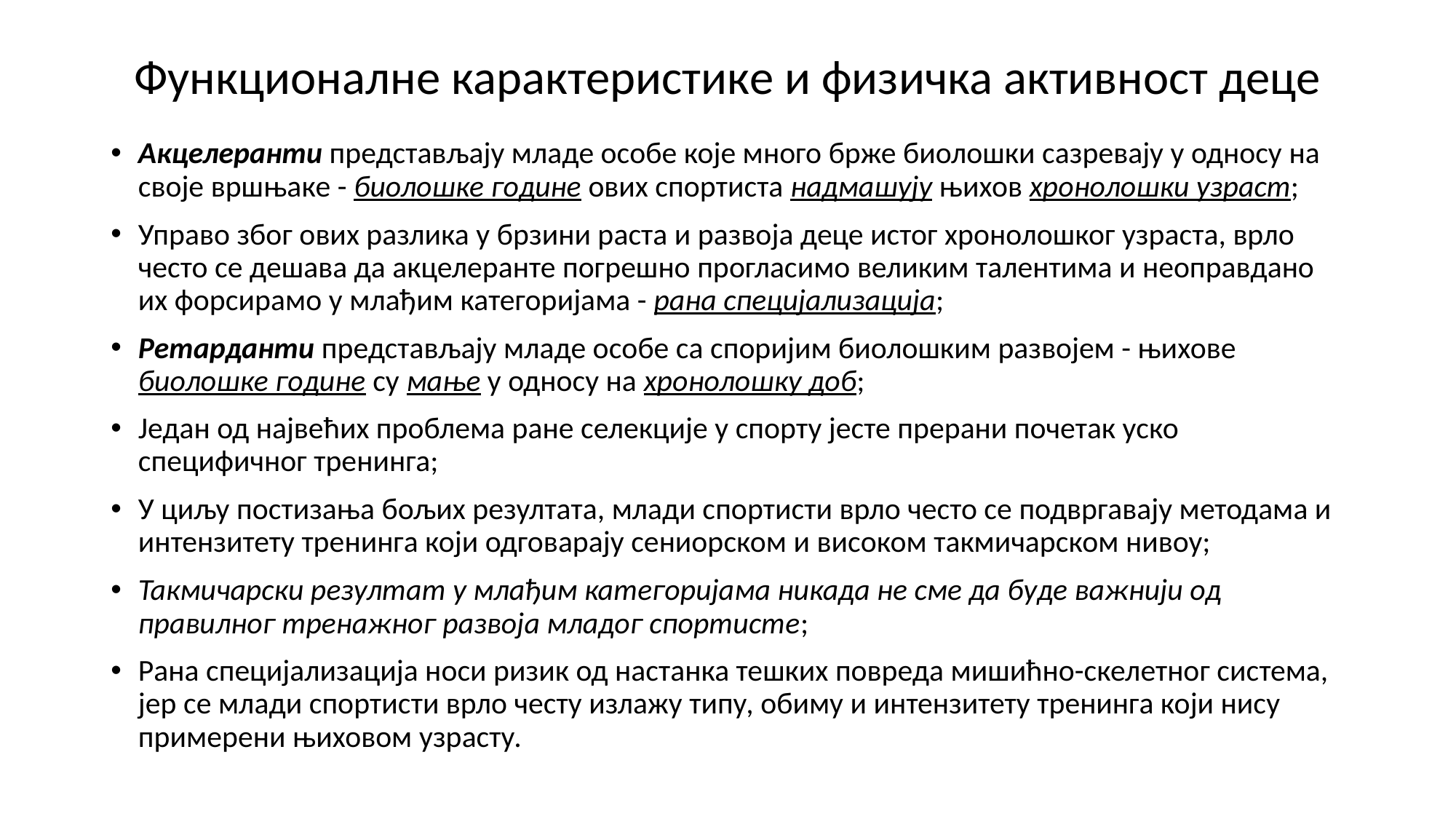

# Функционалне карактеристике и физичка активност деце
Акцелеранти представљају младе особе које много брже биолошки сазревају у односу на своје вршњаке - биолошке године ових спортиста надмашују њихов хронолошки узраст;
Управо због ових разлика у брзини раста и развоја деце истог хронолошког узраста, врло често се дешава да акцелеранте погрешно прогласимо великим талентима и неоправдано их форсирамо у млађим категоријама - рана специјализација;
Ретарданти представљају младе особе са споријим биолошким развојем - њихове биолошке године су мање у односу на хронолошку доб;
Један од највећих проблема ране селекције у спорту јесте прерани почетак уско специфичног тренинга;
У циљу постизања бољих резултата, млади спортисти врло често се подвргавају методама и интензитету тренинга који одговарају сениорском и високом такмичарском нивоу;
Такмичарски резултат у млађим категоријама никада не сме да буде важнији од правилног тренажног развоја младог спортисте;
Рана специјализација носи ризик од настанка тешких повреда мишићно-скелетног система, јер се млади спортисти врло честу излажу типу, обиму и интензитету тренинга који нису примерени њиховом узрасту.